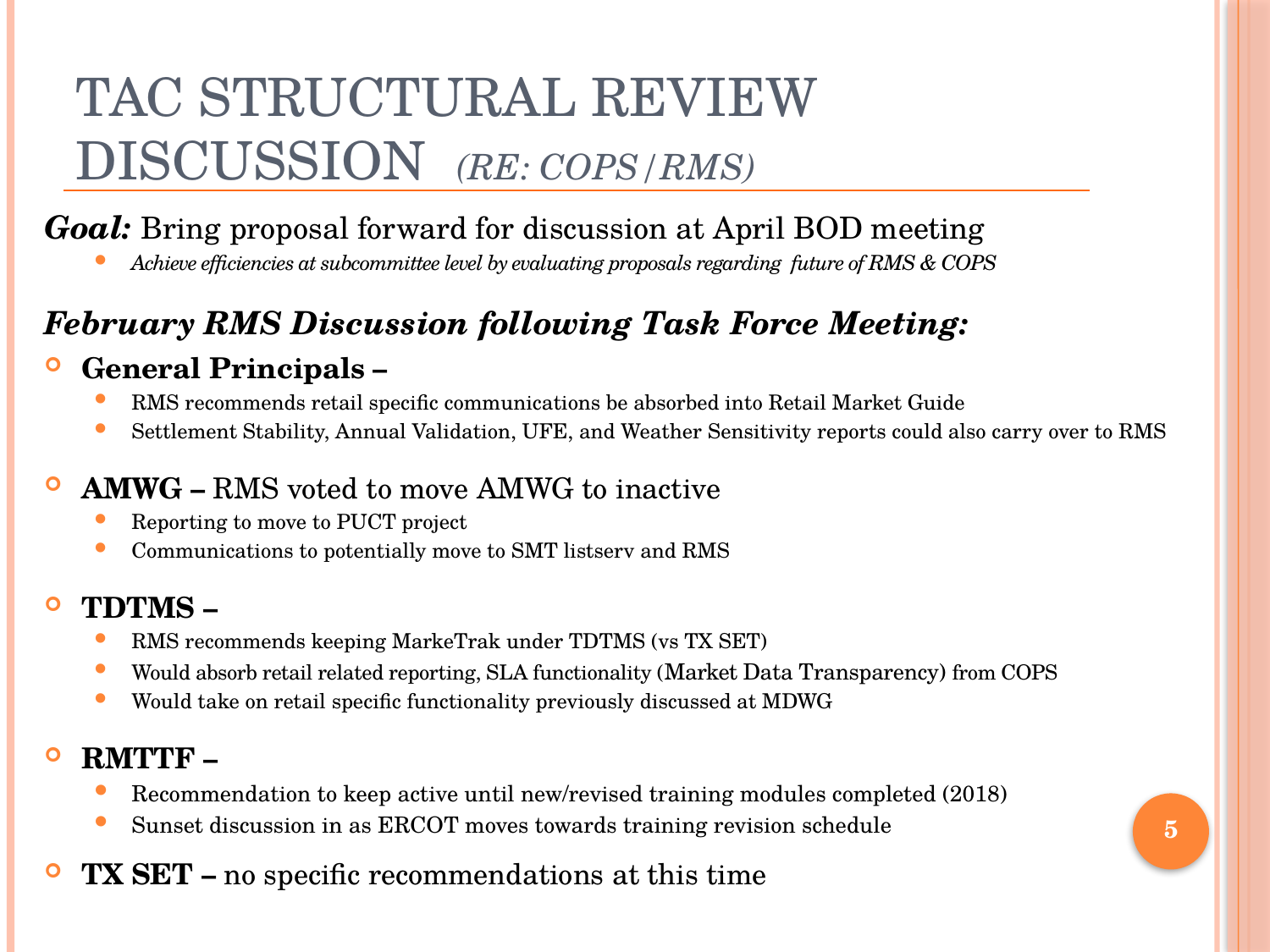

# TAC Structural Review Discussion 	(re: COPS/RMS)
Goal: Bring proposal forward for discussion at April BOD meeting
Achieve efficiencies at subcommittee level by evaluating proposals regarding  future of RMS & COPS

February RMS Discussion following Task Force Meeting:
General Principals –
RMS recommends retail specific communications be absorbed into Retail Market Guide
Settlement Stability, Annual Validation, UFE, and Weather Sensitivity reports could also carry over to RMS

AMWG – RMS voted to move AMWG to inactive
Reporting to move to PUCT project
Communications to potentially move to SMT listserv and RMS

TDTMS –
RMS recommends keeping MarkeTrak under TDTMS (vs TX SET)
Would absorb retail related reporting, SLA functionality (Market Data Transparency) from COPS
Would take on retail specific functionality previously discussed at MDWG

RMTTF –
Recommendation to keep active until new/revised training modules completed (2018)
Sunset discussion in as ERCOT moves towards training revision schedule

TX SET – no specific recommendations at this time

5